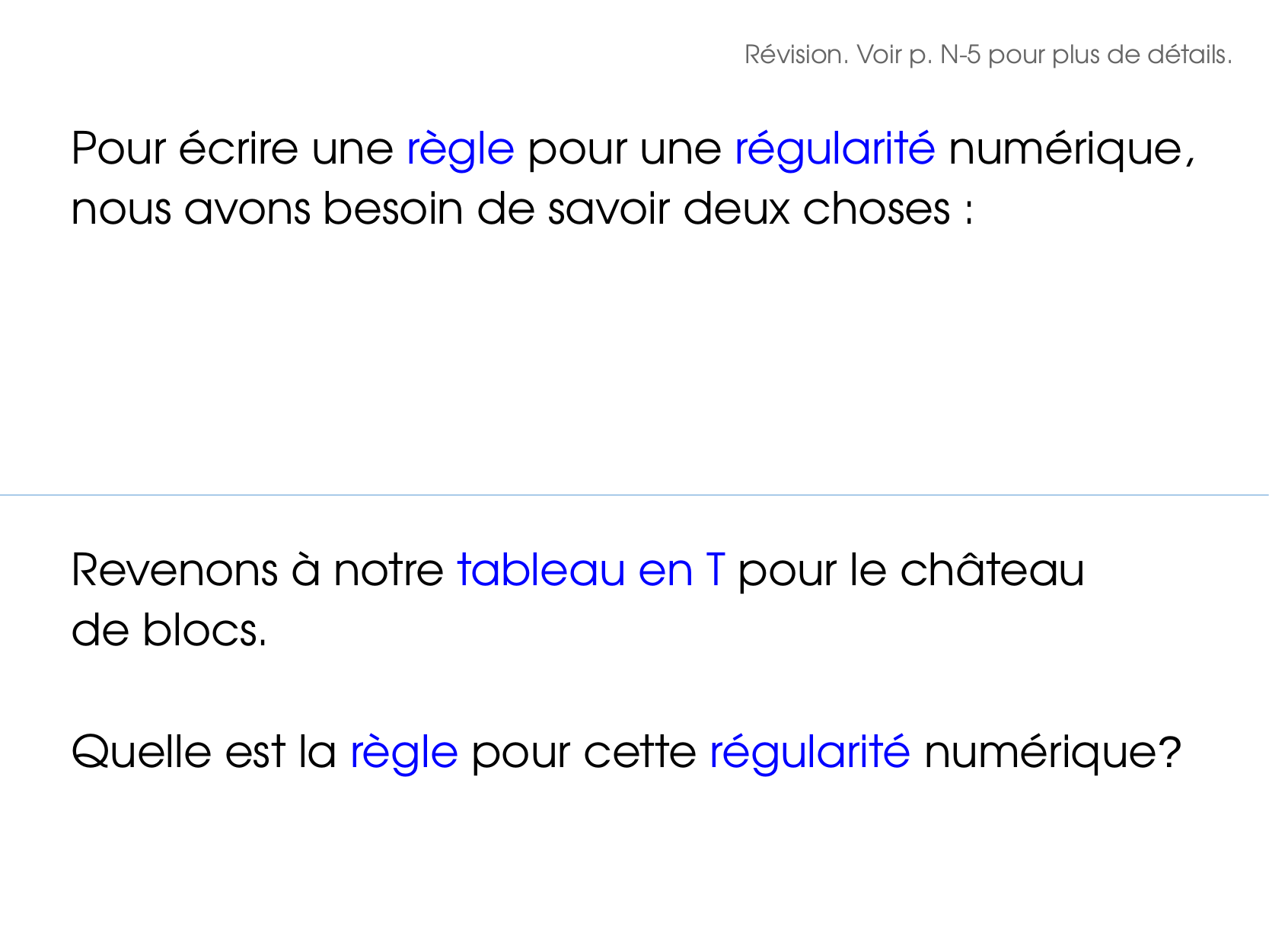

Révision. Voir p. N-5 pour plus de détails.
Pour écrire une règle pour une régularité numérique, nous avons besoin de savoir deux choses :
Revenons à notre tableau en T pour le château
de blocs.
Quelle est la règle pour cette régularité numérique?